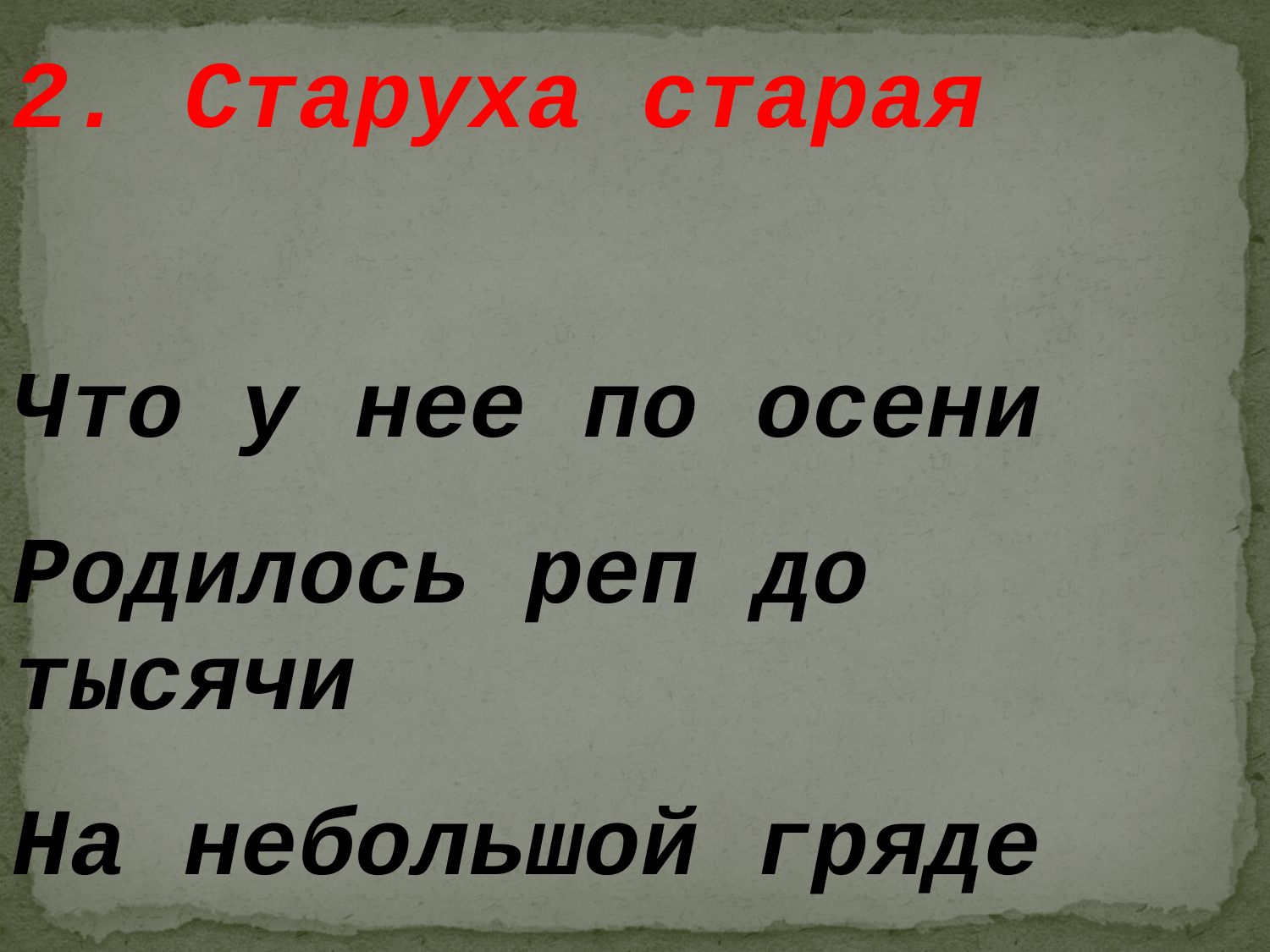

2. Старуха старая
Что у нее по осени
Родилось реп до тысячи
На небольшой гряде